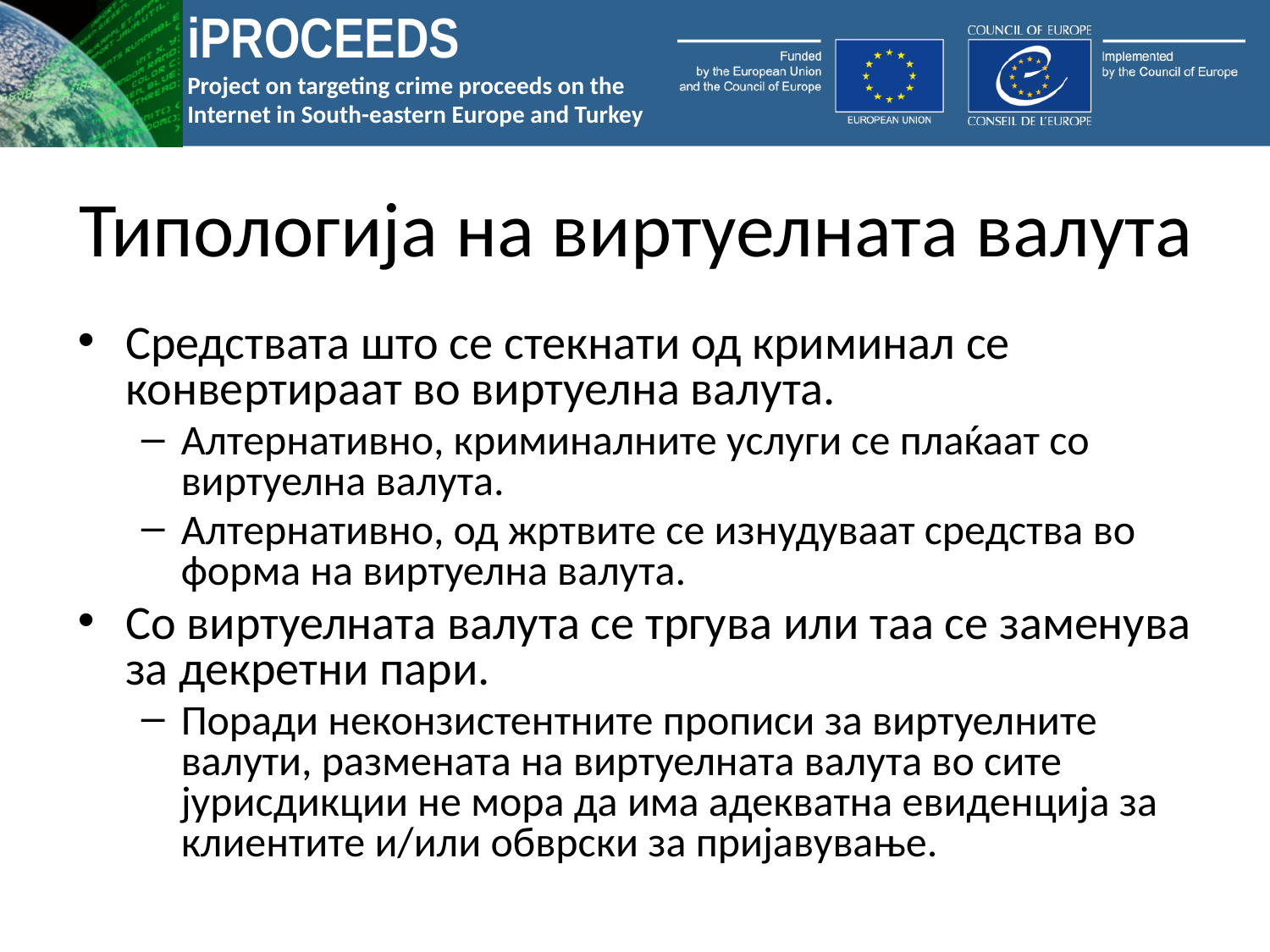

# Типологија на виртуелната валута
Средствата што се стекнати од криминал се конвертираат во виртуелна валута.
Алтернативно, криминалните услуги се плаќаат со виртуелна валута.
Алтернативно, од жртвите се изнудуваат средства во форма на виртуелна валута.
Со виртуелната валута се тргува или таа се заменува за декретни пари.
Поради неконзистентните прописи за виртуелните валути, размената на виртуелната валута во сите јурисдикции не мора да има адекватна евиденција за клиентите и/или обврски за пријавување.